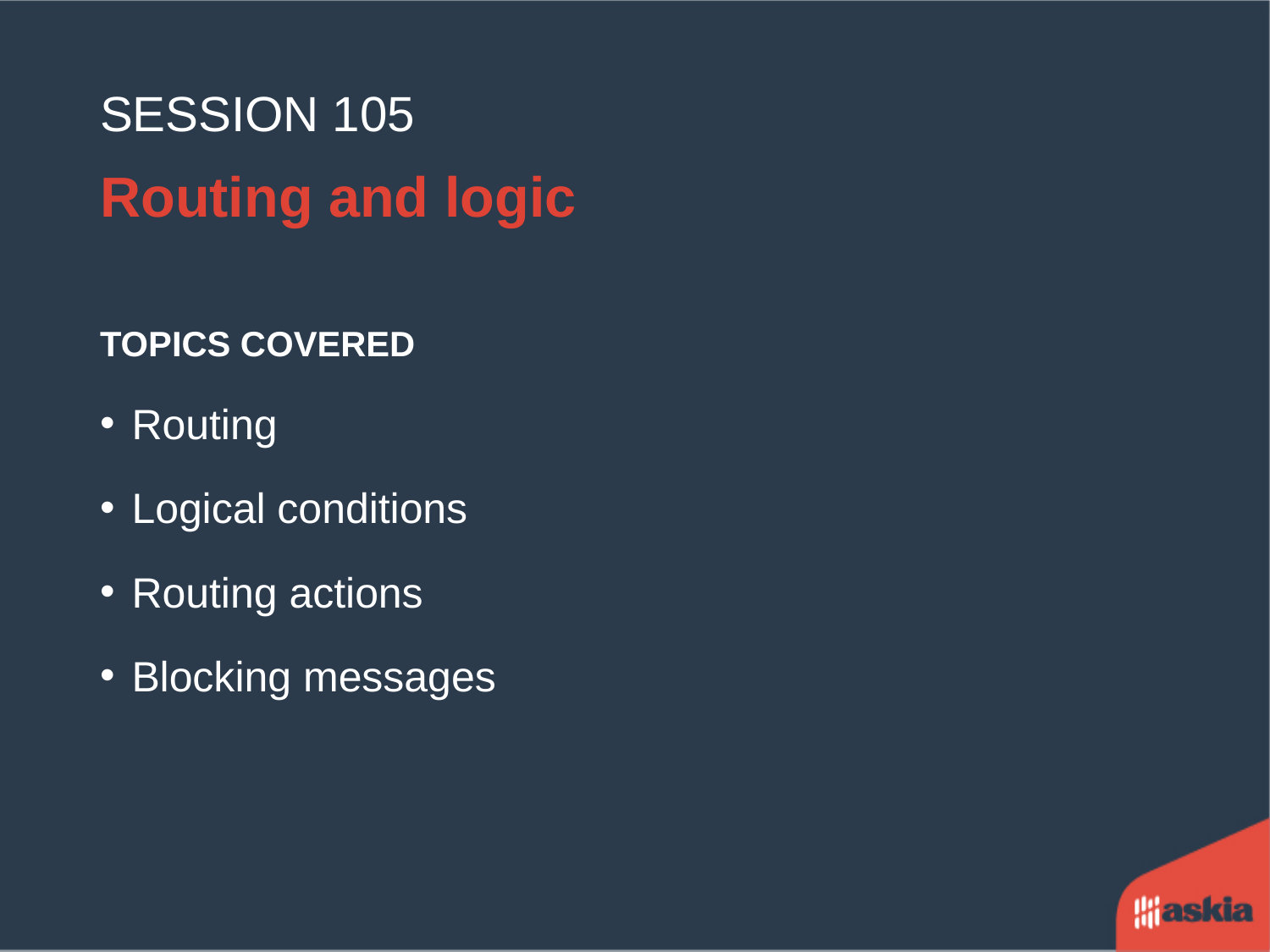

# Session 105
Routing and logic
TOPICS COVERED
Routing
Logical conditions
Routing actions
Blocking messages